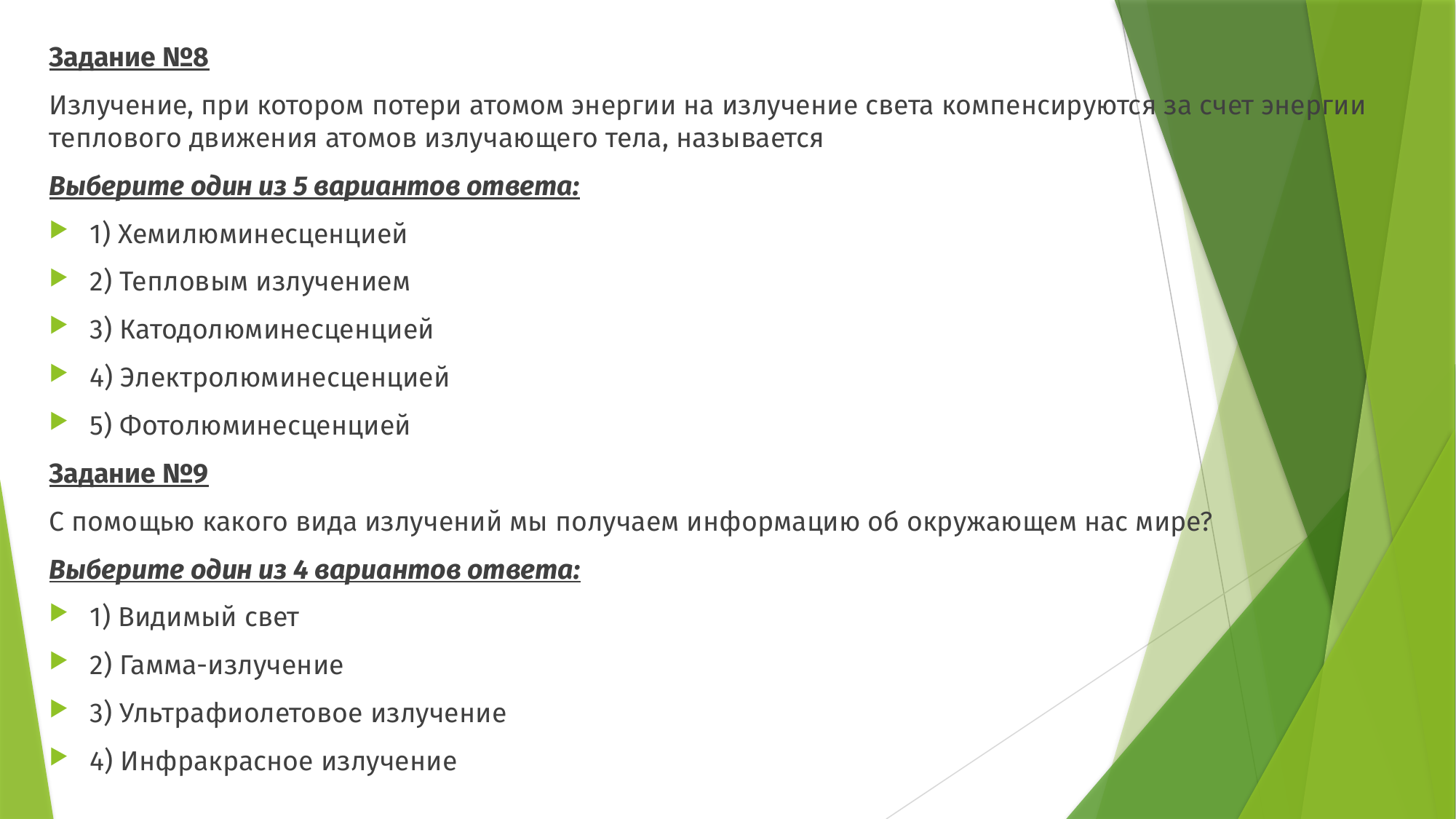

Задание №8
Излучение, при котором потери атомом энергии на излучение света компенсируются за счет энергии теплового движения атомов излучающего тела, называется
Выберите один из 5 вариантов ответа:
1) Хемилюминесценцией
2) Тепловым излучением
3) Катодолюминесценцией
4) Электролюминесценцией
5) Фотолюминесценцией
Задание №9
С помощью какого вида излучений мы получаем информацию об окружающем нас мире?
Выберите один из 4 вариантов ответа:
1) Видимый свет
2) Гамма-излучение
3) Ультрафиолетовое излучение
4) Инфракрасное излучение